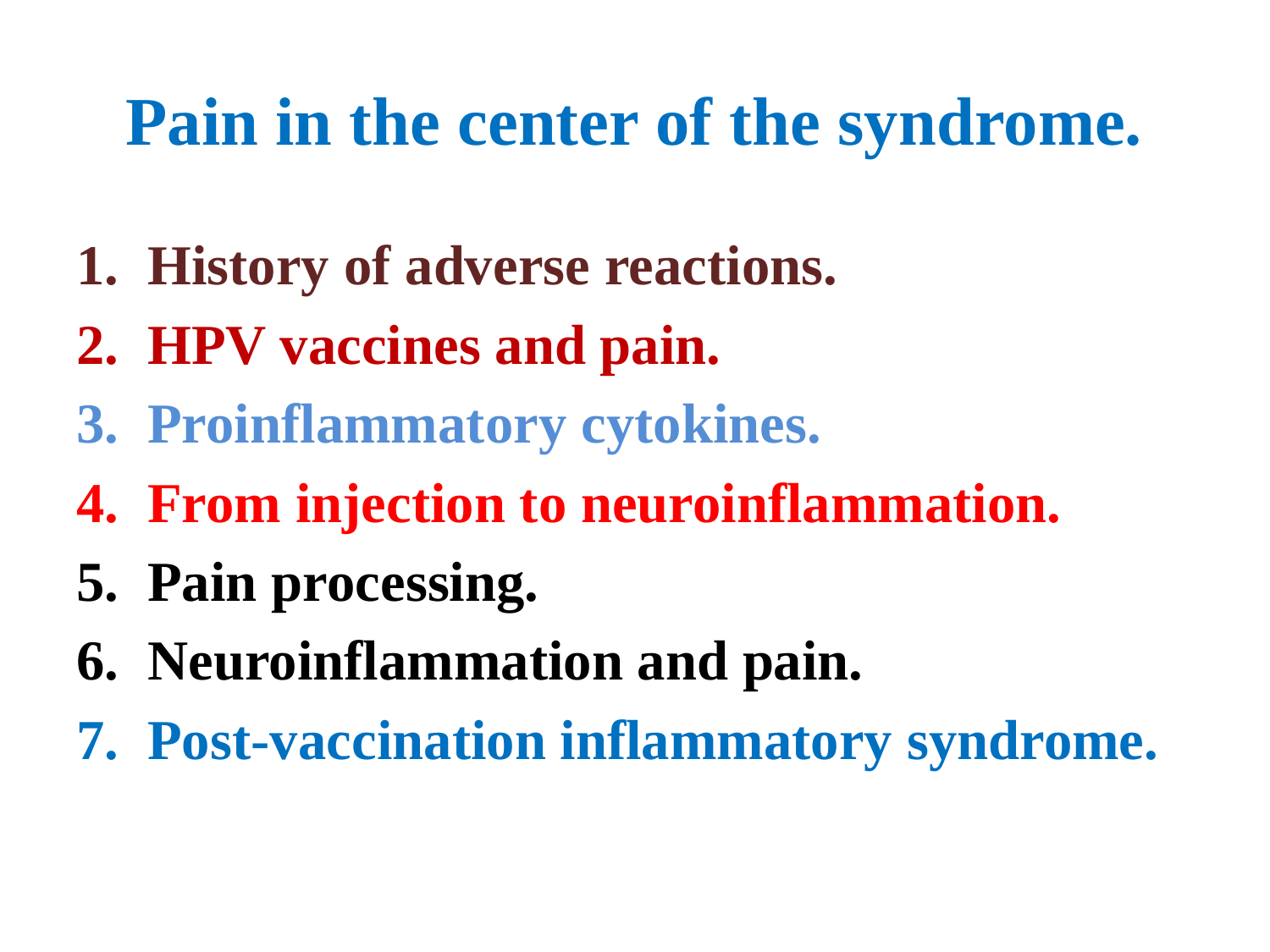

# Pain in the center of the syndrome.
History of adverse reactions.
HPV vaccines and pain.
Proinflammatory cytokines.
From injection to neuroinflammation.
Pain processing.
Neuroinflammation and pain.
Post-vaccination inflammatory syndrome.